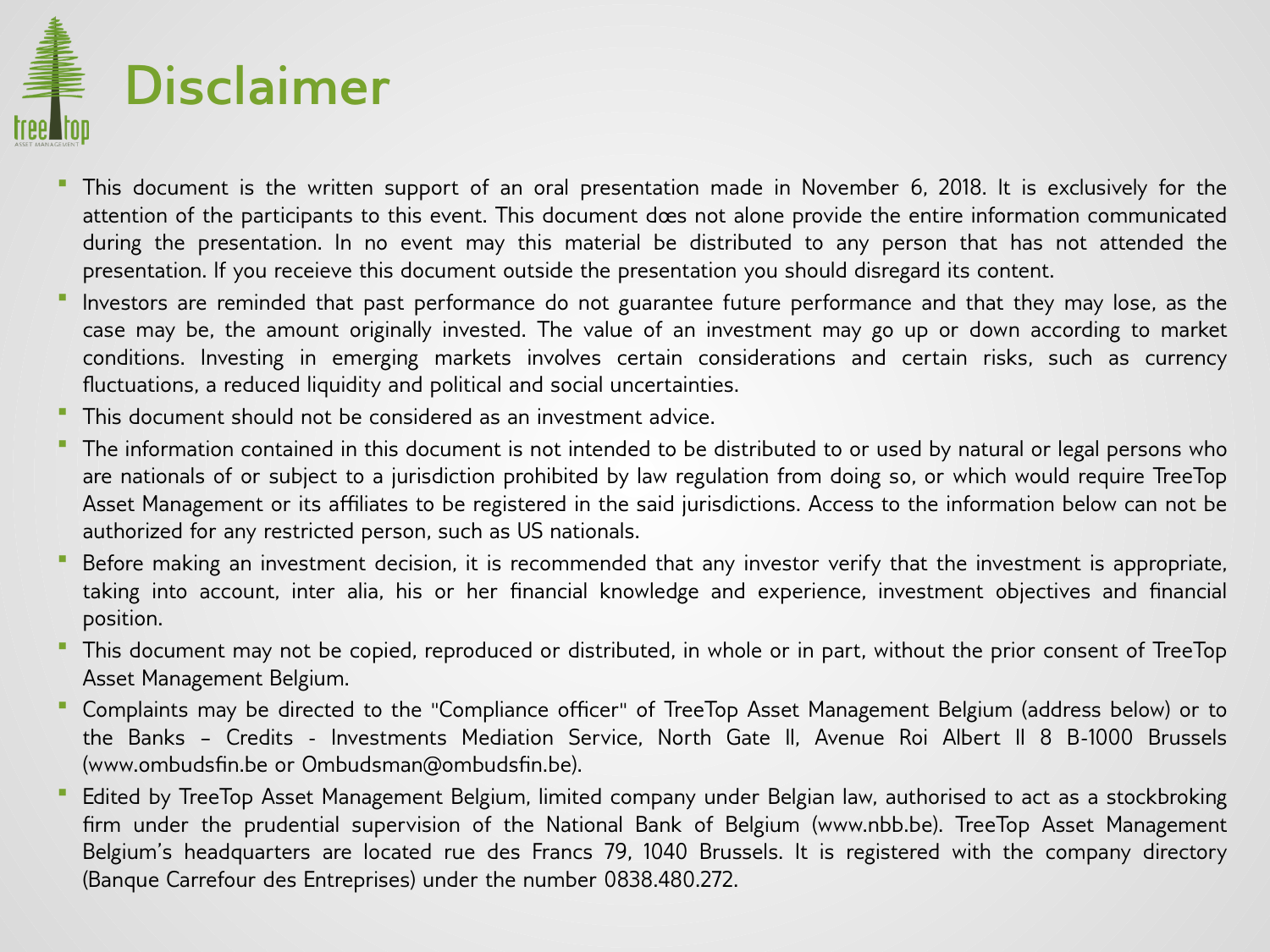

Disclaimer
This document is the written support of an oral presentation made in November 6, 2018. It is exclusively for the attention of the participants to this event. This document does not alone provide the entire information communicated during the presentation. In no event may this material be distributed to any person that has not attended the presentation. If you receieve this document outside the presentation you should disregard its content.
Investors are reminded that past performance do not guarantee future performance and that they may lose, as the case may be, the amount originally invested. The value of an investment may go up or down according to market conditions. Investing in emerging markets involves certain considerations and certain risks, such as currency fluctuations, a reduced liquidity and political and social uncertainties.
This document should not be considered as an investment advice.
The information contained in this document is not intended to be distributed to or used by natural or legal persons who are nationals of or subject to a jurisdiction prohibited by law regulation from doing so, or which would require TreeTop Asset Management or its affiliates to be registered in the said jurisdictions. Access to the information below can not be authorized for any restricted person, such as US nationals.
Before making an investment decision, it is recommended that any investor verify that the investment is appropriate, taking into account, inter alia, his or her financial knowledge and experience, investment objectives and financial position.
This document may not be copied, reproduced or distributed, in whole or in part, without the prior consent of TreeTop Asset Management Belgium.
Complaints may be directed to the "Compliance officer" of TreeTop Asset Management Belgium (address below) or to the Banks – Credits - Investments Mediation Service, North Gate II, Avenue Roi Albert II 8 B-1000 Brussels (www.ombudsfin.be or Ombudsman@ombudsfin.be).
Edited by TreeTop Asset Management Belgium, limited company under Belgian law, authorised to act as a stockbroking firm under the prudential supervision of the National Bank of Belgium (www.nbb.be). TreeTop Asset Management Belgium’s headquarters are located rue des Francs 79, 1040 Brussels. It is registered with the company directory (Banque Carrefour des Entreprises) under the number 0838.480.272.